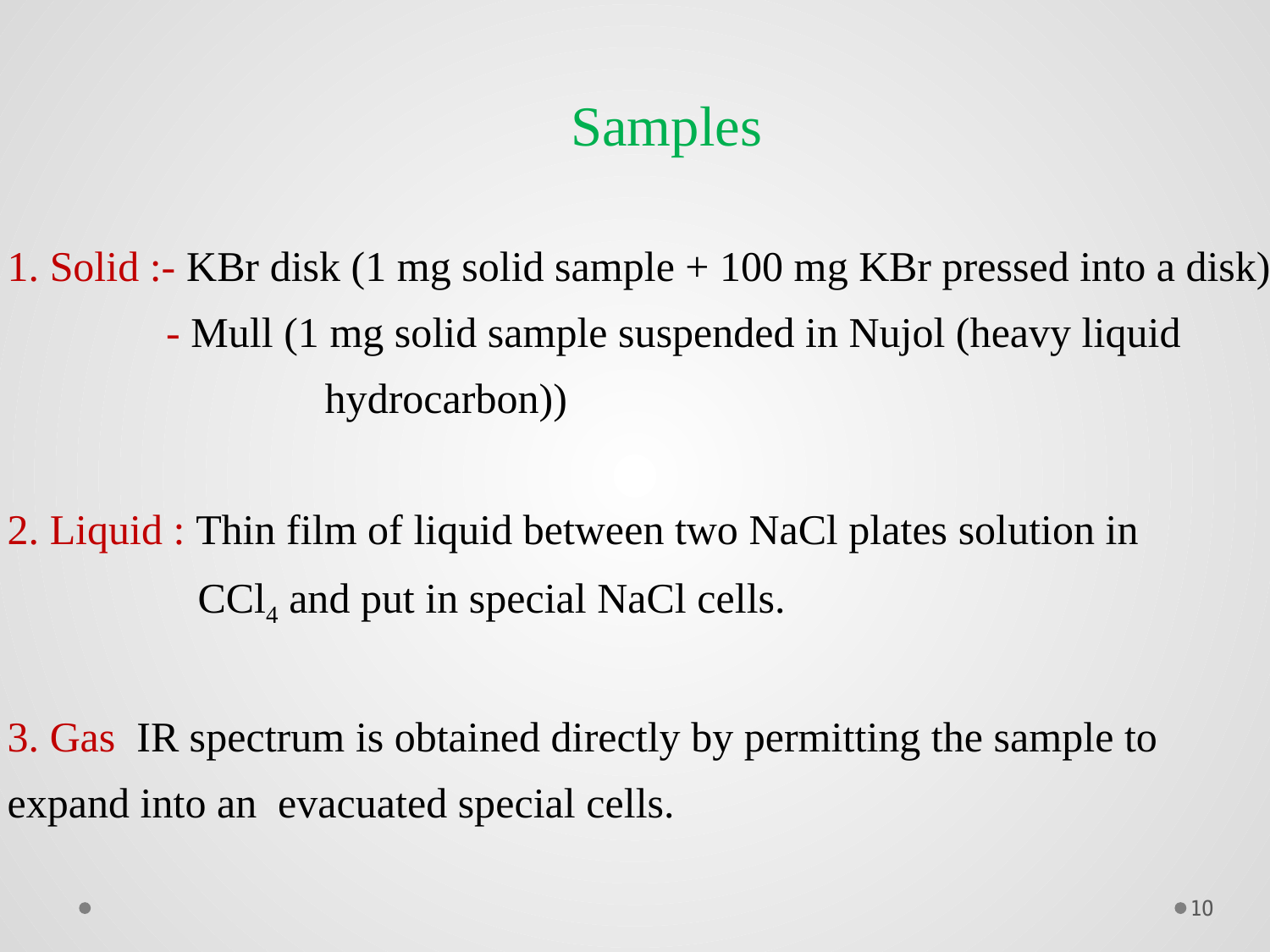

Samples

1. Solid :- KBr disk (1 mg solid sample + 100 mg KBr pressed into a disk)
               - Mull (1 mg solid sample suspended in Nujol (heavy liquid
                              hydrocarbon))

2. Liquid : Thin film of liquid between two NaCl plates solution in
                  CCl4 and put in special NaCl cells.

3. Gas  IR spectrum is obtained directly by permitting the sample to
expand into an  evacuated special cells.
10